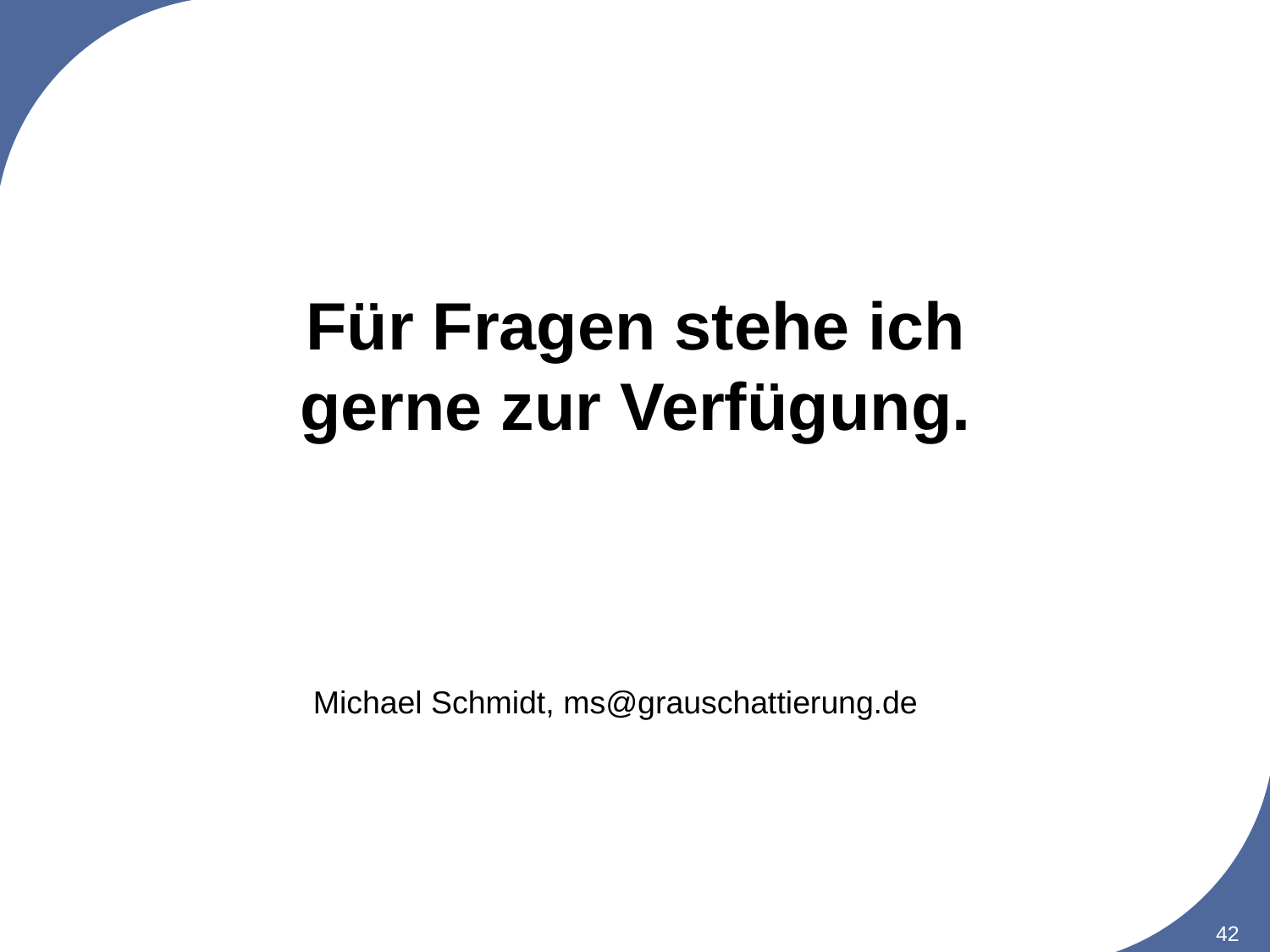

Für Fragen stehe ich
gerne zur Verfügung.
Michael Schmidt, ms@grauschattierung.de